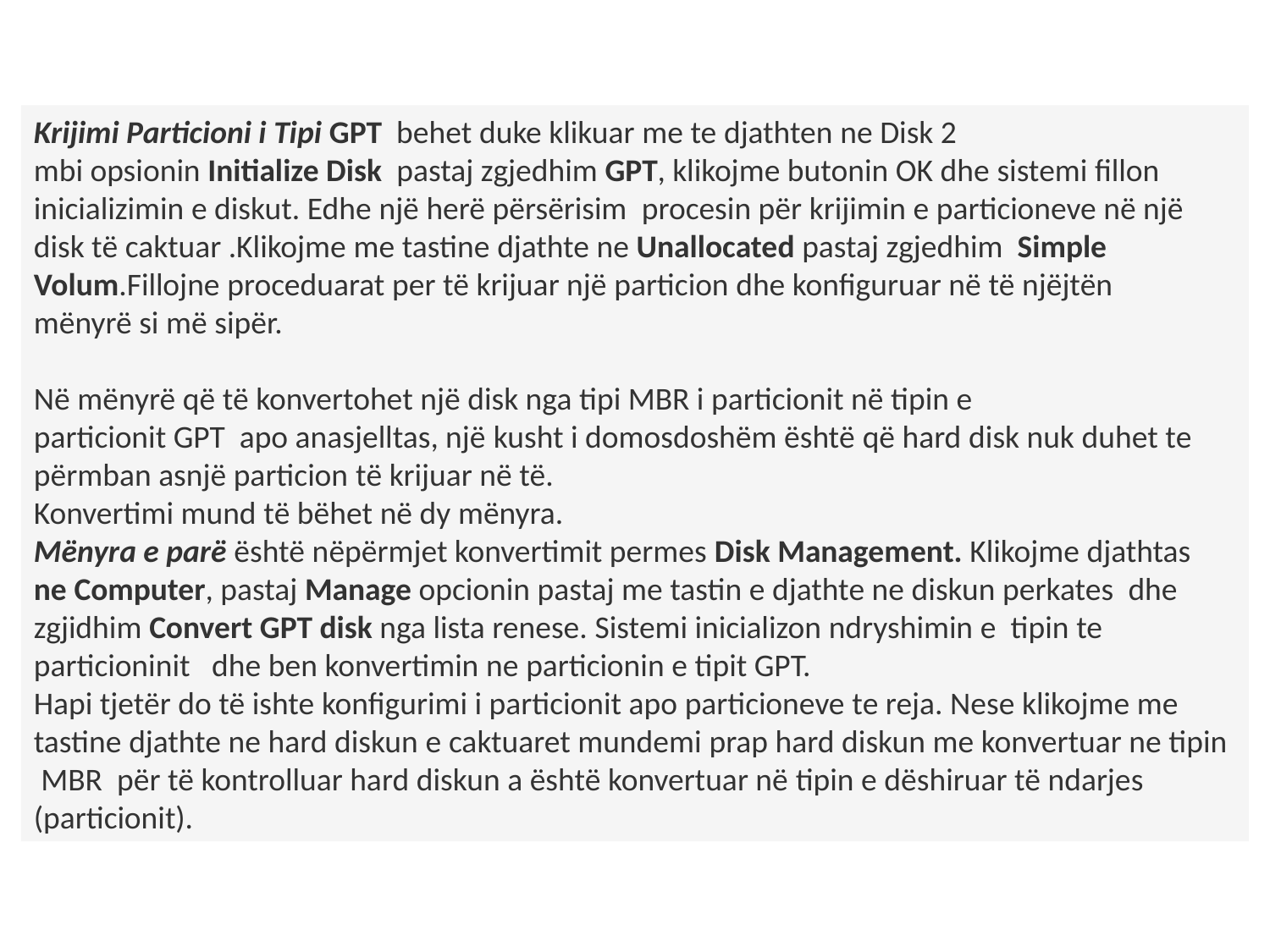

Krijimi Particioni i Tipi GPT  behet duke klikuar me te djathten ne Disk 2  mbi opsionin Initialize Disk  pastaj zgjedhim GPT, klikojme butonin OK dhe sistemi fillon inicializimin e diskut. Edhe një herë përsërisim  procesin për krijimin e particioneve në një disk të caktuar .Klikojme me tastine djathte ne Unallocated pastaj zgjedhim  Simple Volum.Fillojne proceduarat per të krijuar një particion dhe konfiguruar në të njëjtën mënyrë si më sipër.

Në mënyrë që të konvertohet një disk nga tipi MBR i particionit në tipin e particionit GPT  apo anasjelltas, një kusht i domosdoshëm është që hard disk nuk duhet te përmban asnjë particion të krijuar në të.
Konvertimi mund të bëhet në dy mënyra.
Mënyra e parë është nëpërmjet konvertimit permes Disk Management. Klikojme djathtas ne Computer, pastaj Manage opcionin pastaj me tastin e djathte ne diskun perkates  dhe zgjidhim Convert GPT disk nga lista renese. Sistemi inicializon ndryshimin e  tipin te particioninit   dhe ben konvertimin ne particionin e tipit GPT.
Hapi tjetër do të ishte konfigurimi i particionit apo particioneve te reja. Nese klikojme me tastine djathte ne hard diskun e caktuaret mundemi prap hard diskun me konvertuar ne tipin  MBR  për të kontrolluar hard diskun a është konvertuar në tipin e dëshiruar të ndarjes (particionit).